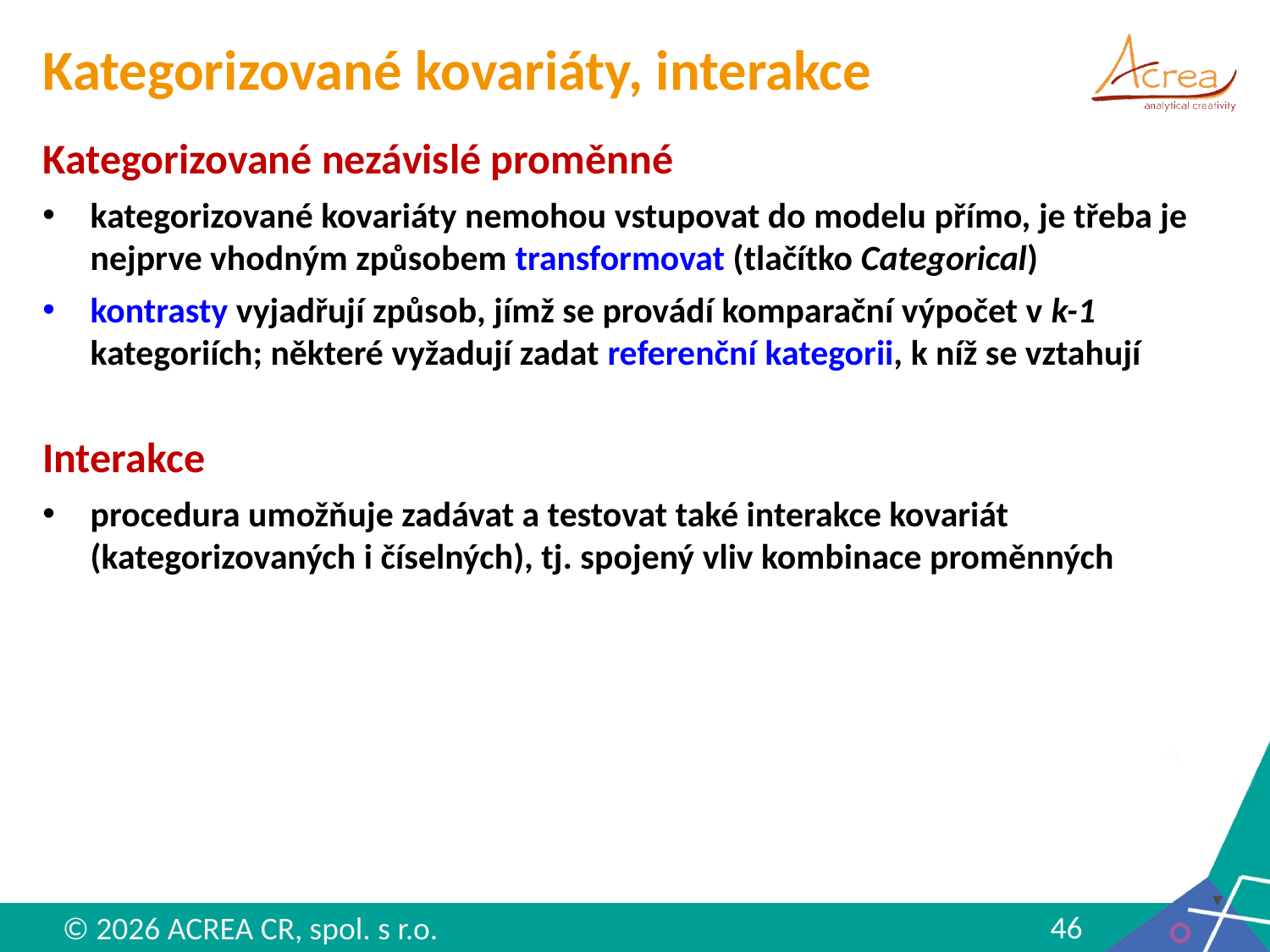

# Kategorizované kovariáty, interakce
Kategorizované nezávislé proměnné
kategorizované kovariáty nemohou vstupovat do modelu přímo, je třeba je nejprve vhodným způsobem transformovat (tlačítko Categorical)
kontrasty vyjadřují způsob, jímž se provádí komparační výpočet v k-1 kategoriích; některé vyžadují zadat referenční kategorii, k níž se vztahují

Interakce
procedura umožňuje zadávat a testovat také interakce kovariát (kategorizovaných i číselných), tj. spojený vliv kombinace proměnných